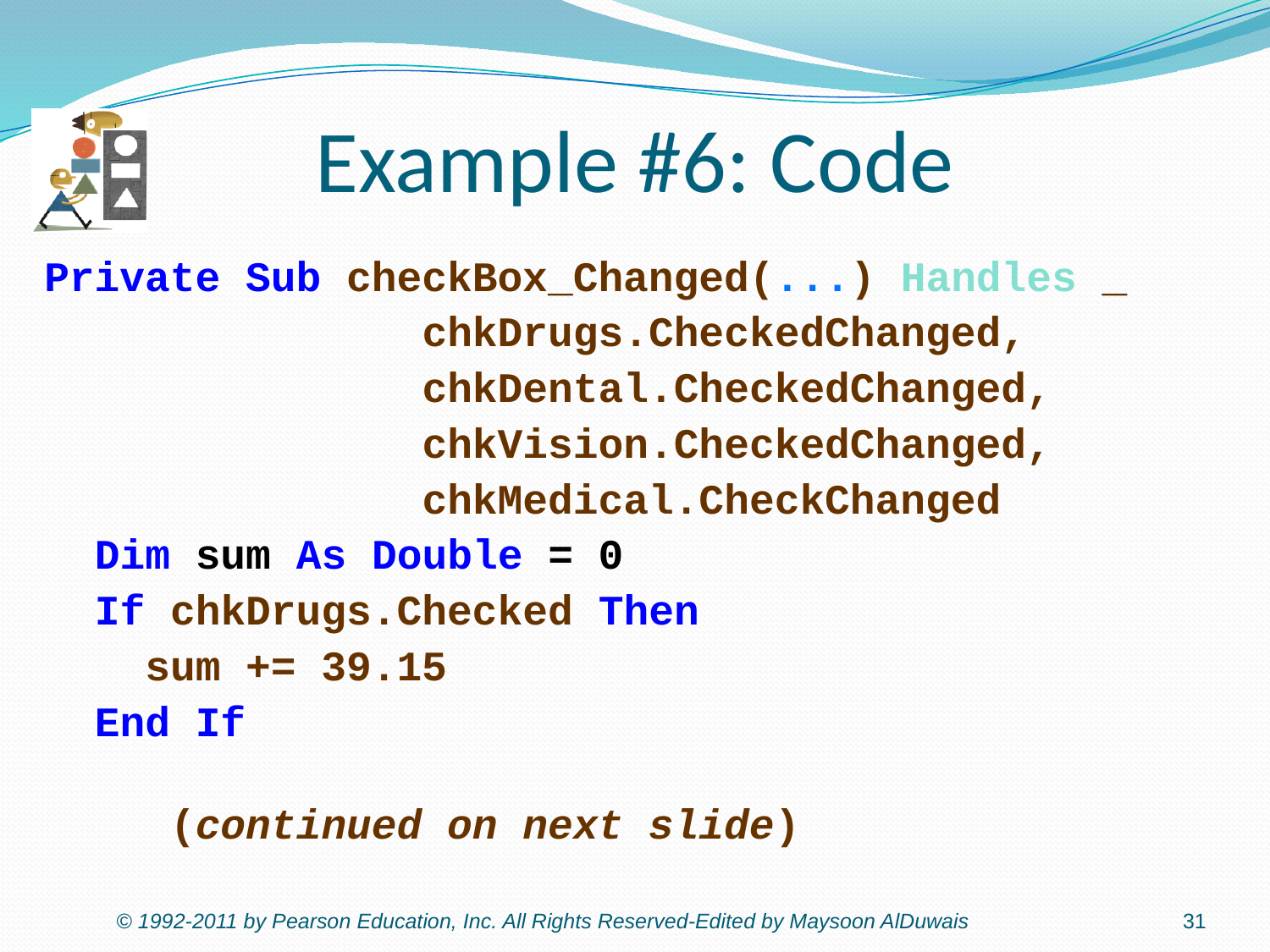

# Example #6: Code
Private Sub checkBox_Changed(...) Handles _
               chkDrugs.CheckedChanged,
               chkDental.CheckedChanged,
               chkVision.CheckedChanged,
               chkMedical.CheckChanged
  Dim sum As Double = 0
  If chkDrugs.Checked Then
    sum += 39.15
  End If

     (continued on next slide)
© 1992-2011 by Pearson Education, Inc. All Rights Reserved-Edited by Maysoon AlDuwais
31